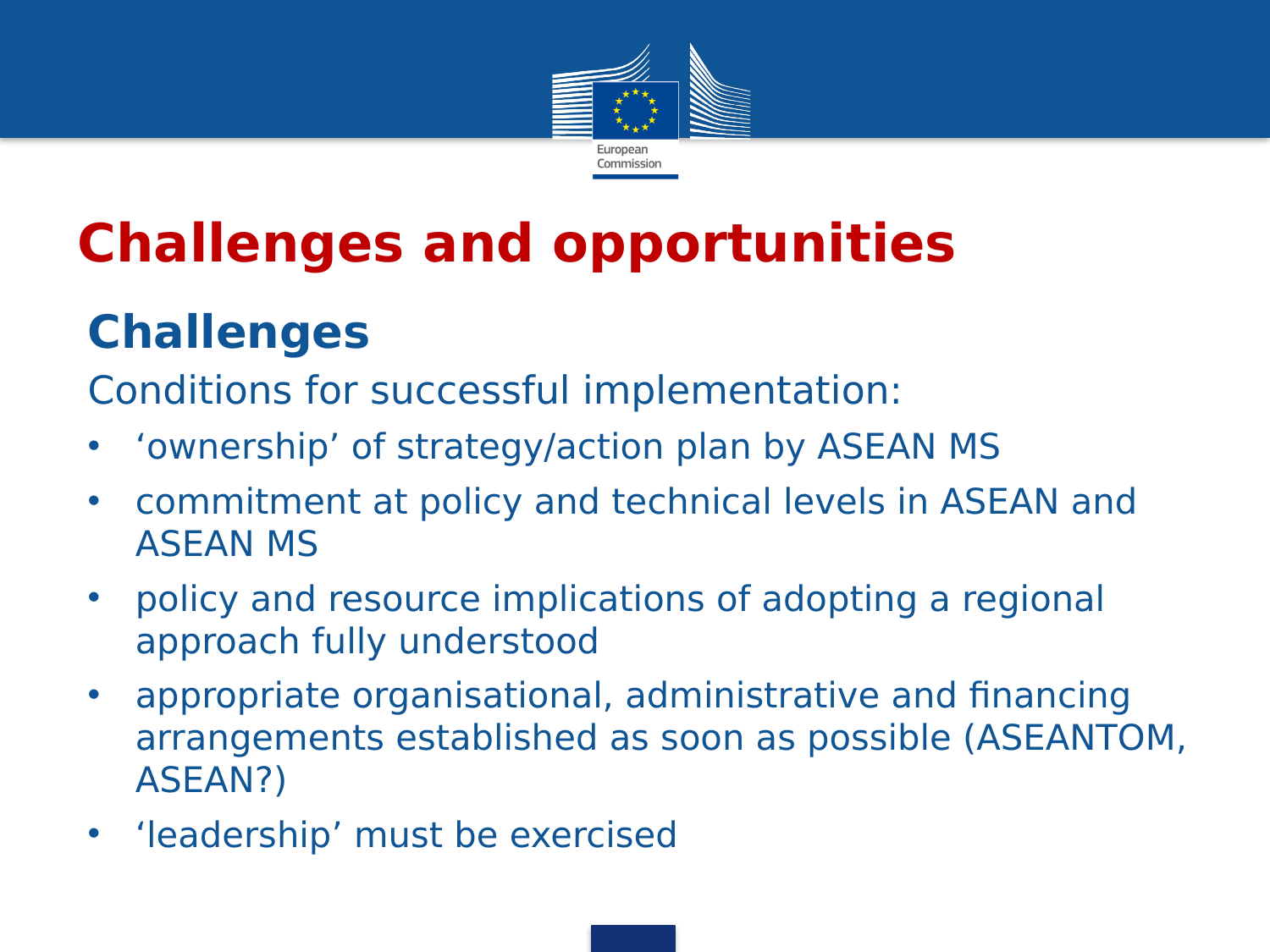

# Challenges and opportunities
Challenges
Conditions for successful implementation:
‘ownership’ of strategy/action plan by ASEAN MS
commitment at policy and technical levels in ASEAN and ASEAN MS
policy and resource implications of adopting a regional approach fully understood
appropriate organisational, administrative and financing arrangements established as soon as possible (ASEANTOM, ASEAN?)
‘leadership’ must be exercised